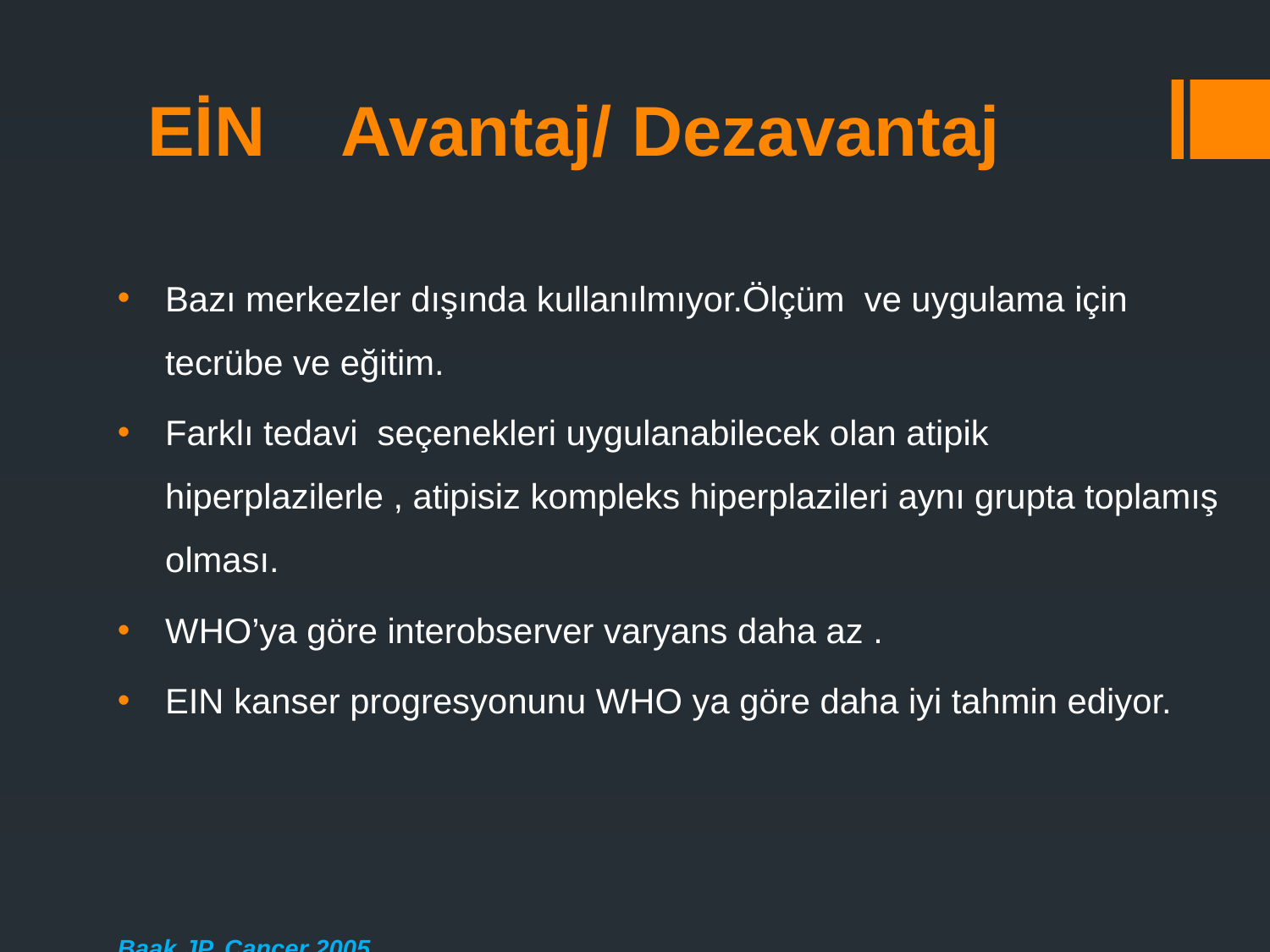

# EİN    Avantaj/ Dezavantaj
Bazı merkezler dışında kullanılmıyor.Ölçüm  ve uygulama için tecrübe ve eğitim.
Farklı tedavi  seçenekleri uygulanabilecek olan atipik hiperplazilerle , atipisiz kompleks hiperplazileri aynı grupta toplamış olması.
WHO’ya göre interobserver varyans daha az .
EIN kanser progresyonunu WHO ya göre daha iyi tahmin ediyor.

Baak JP, Cancer 2005